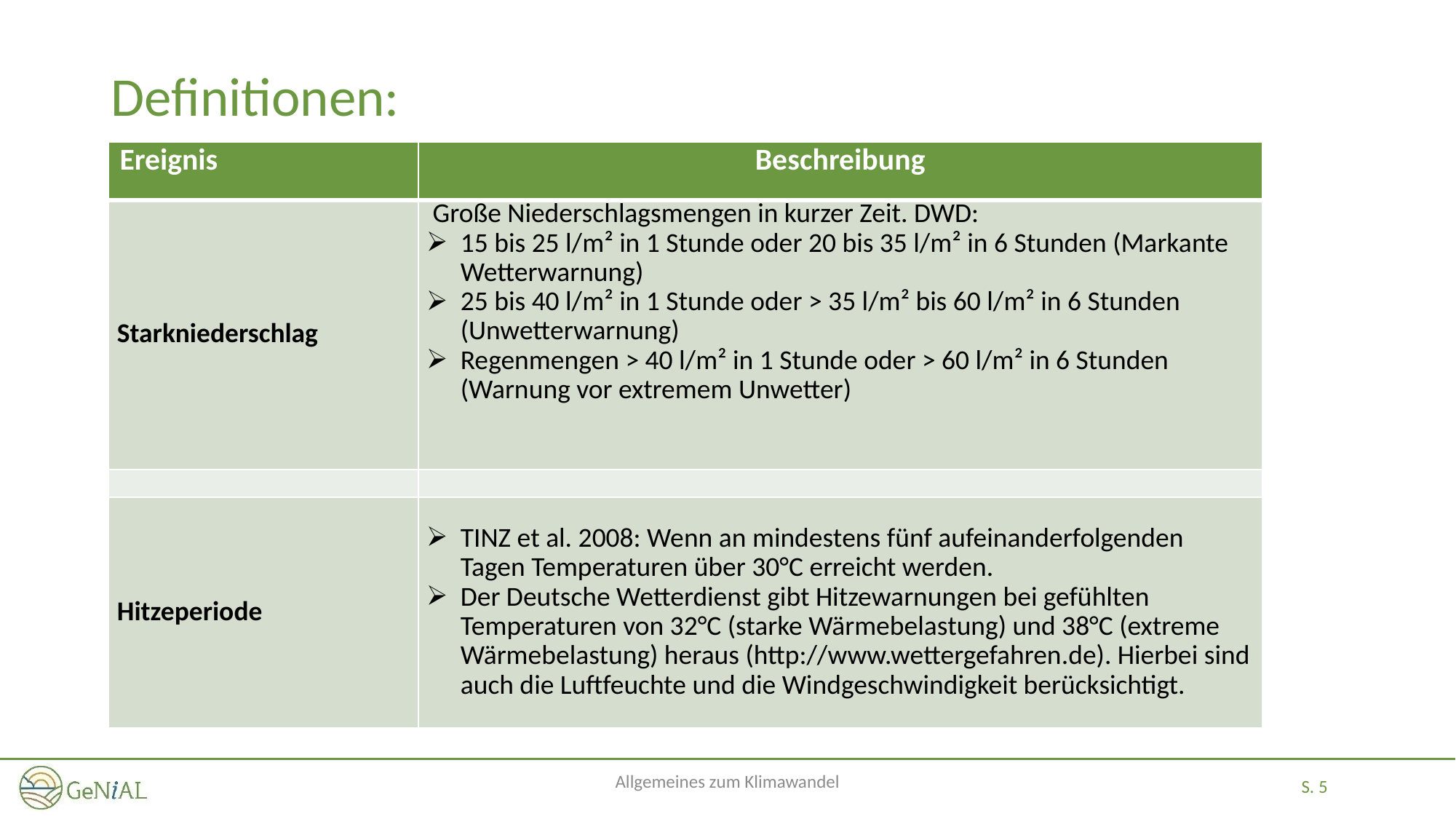

# Definitionen:
| Ereignis | Beschreibung |
| --- | --- |
| Starkniederschlag | Große Niederschlagsmengen in kurzer Zeit. DWD: 15 bis 25 l/m² in 1 Stunde oder 20 bis 35 l/m² in 6 Stunden (Markante Wetterwarnung) 25 bis 40 l/m² in 1 Stunde oder > 35 l/m² bis 60 l/m² in 6 Stunden (Unwetterwarnung) Regenmengen > 40 l/m² in 1 Stunde oder > 60 l/m² in 6 Stunden (Warnung vor extremem Unwetter) |
|  |  |
| Hitzeperiode | TINZ et al. 2008: Wenn an mindestens fünf aufeinanderfolgenden Tagen Temperaturen über 30°C erreicht werden. Der Deutsche Wetterdienst gibt Hitzewarnungen bei gefühlten Temperaturen von 32°C (starke Wärmebelastung) und 38°C (extreme Wärmebelastung) heraus (http://www.wettergefahren.de). Hierbei sind auch die Luftfeuchte und die Windgeschwindigkeit berücksichtigt. |

Allgemeines zum Klimawandel